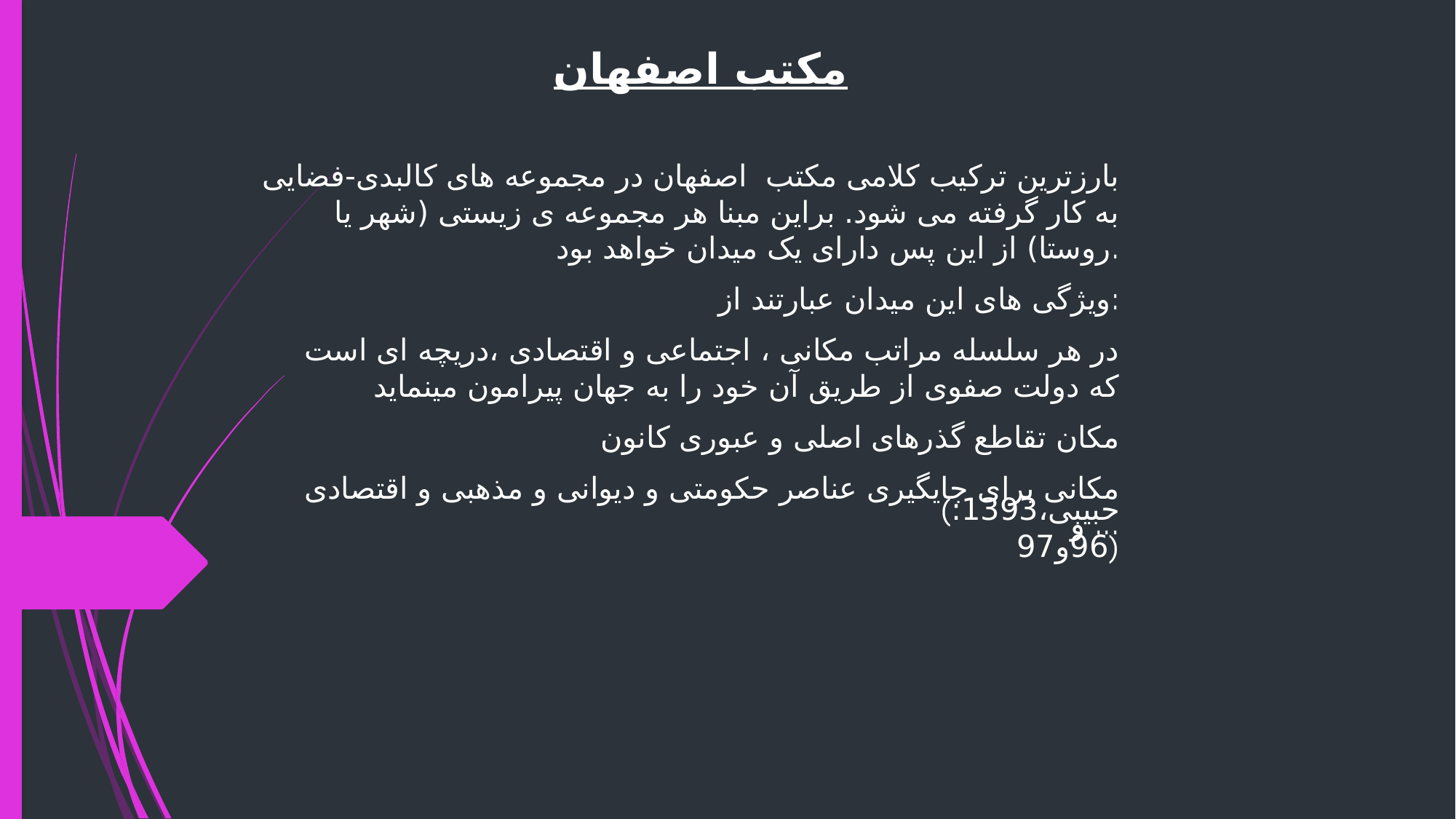

مکتب اصفهان
بارزترین ترکیب کلامی مکتب  اصفهان در مجموعه های کالبدی-فضایی به کار گرفته می شود. براین مبنا هر مجموعه ی زیستی (شهر یا روستا) از این پس دارای یک میدان خواهد بود.
ویژگی های این میدان عبارتند از:
در هر سلسله مراتب مکانی ، اجتماعی و اقتصادی ،دریچه ای است  که دولت صفوی از طریق آن خود را به جهان پیرامون مینماید
مکان تقاطع گذرهای اصلی و عبوری کانون
مکانی برای جایگیری عناصر حکومتی و دیوانی و مذهبی و اقتصادی و ...
(حبیبی،1393: 96و97)